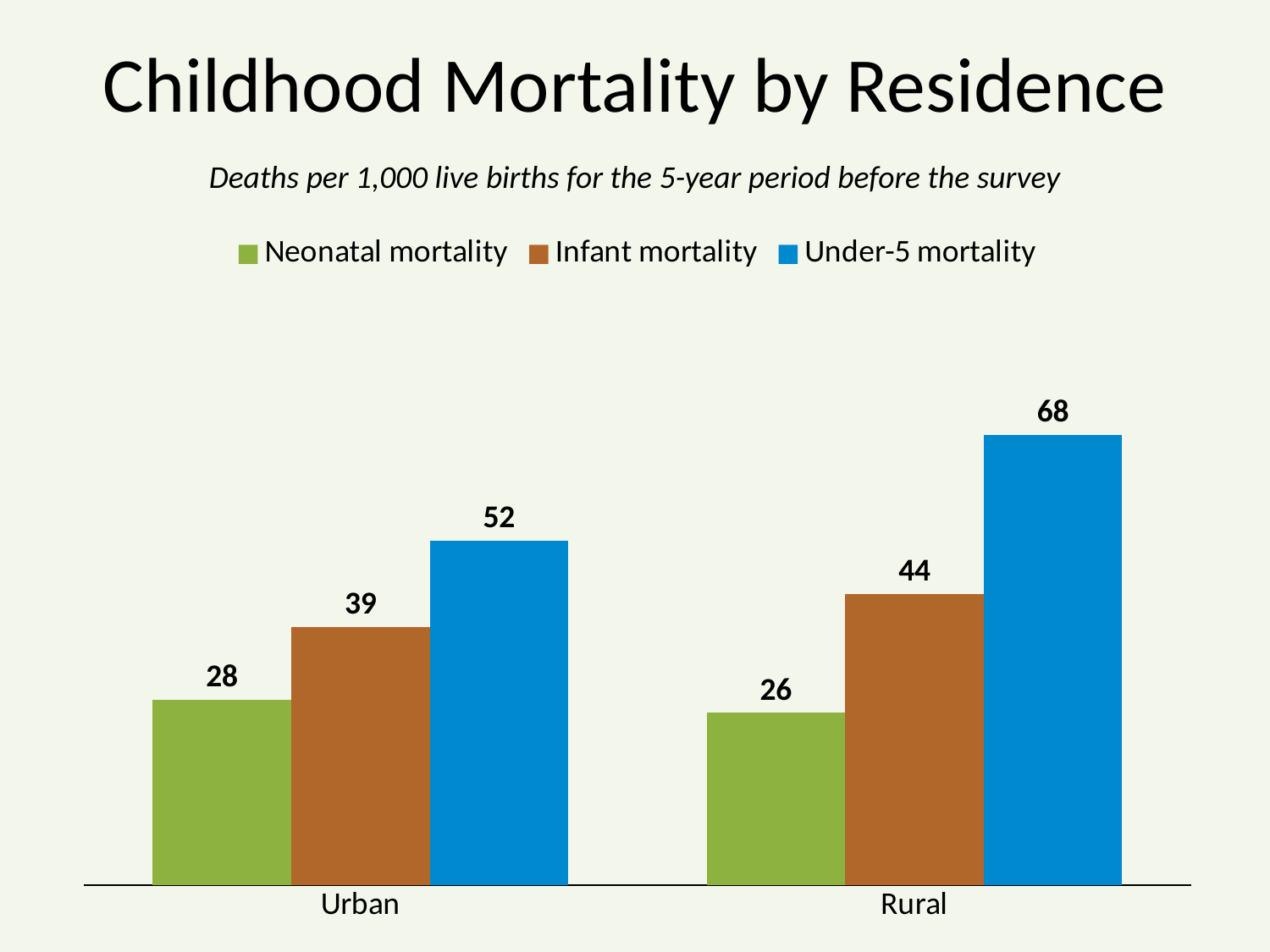

# Childhood Mortality by Residence
Deaths per 1,000 live births for the 5-year period before the survey

### Chart

| Category | Neonatal mortality | Infant mortality | Under-5 mortality |
|---|---|---|---|
| Urban | 28.0 | 39.0 | 52.0 |
| Rural | 26.0 | 44.0 | 68.0 |